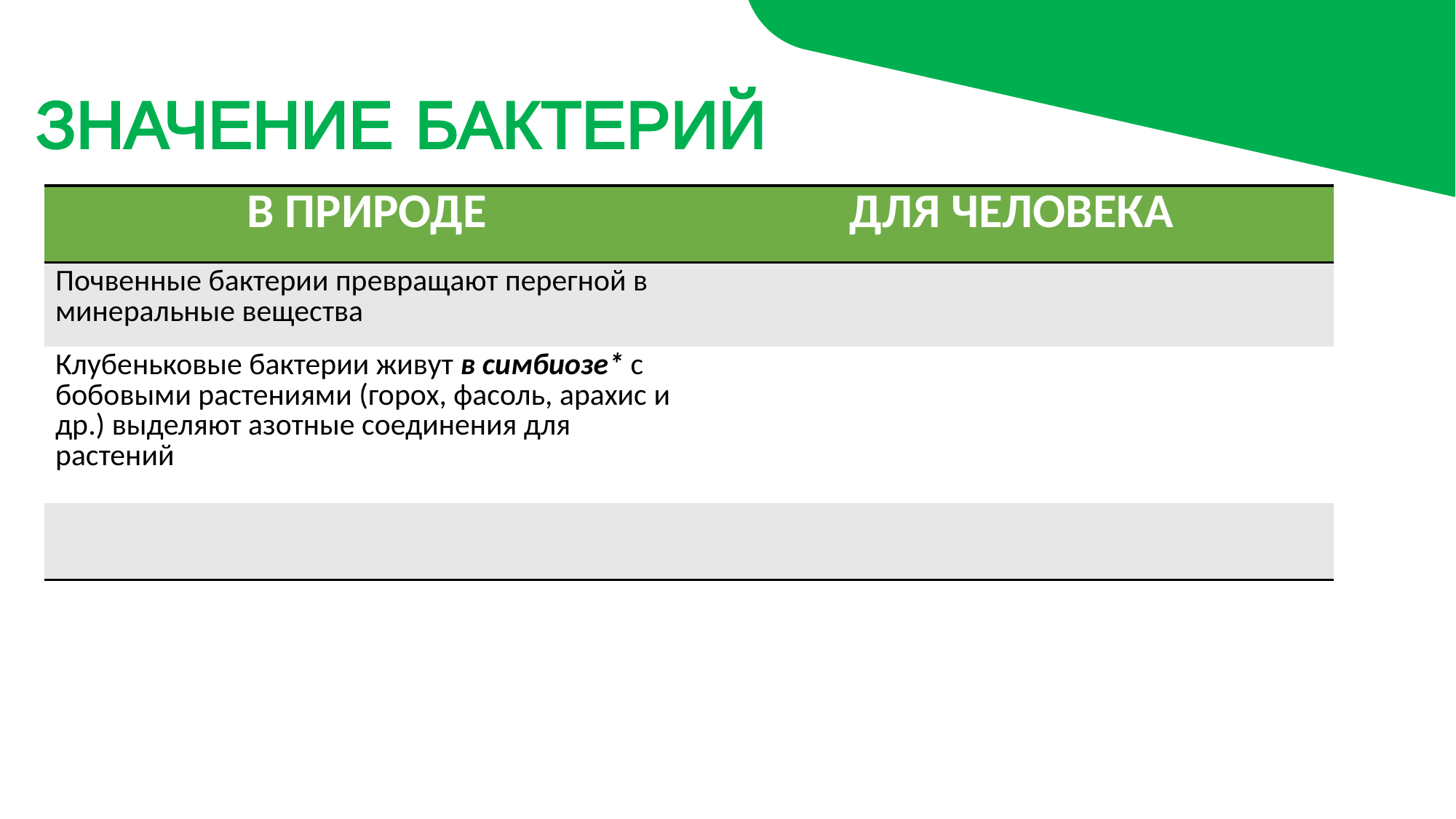

ЗНАЧЕНИЕ БАКТЕРИЙ
| В ПРИРОДЕ | ДЛЯ ЧЕЛОВЕКА |
| --- | --- |
| Почвенные бактерии превращают перегной в минеральные вещества |  |
| Клубеньковые бактерии живут в симбиозе\* с бобовыми растениями (горох, фасоль, арахис и др.) выделяют азотные соединения для растений |  |
|  |  |